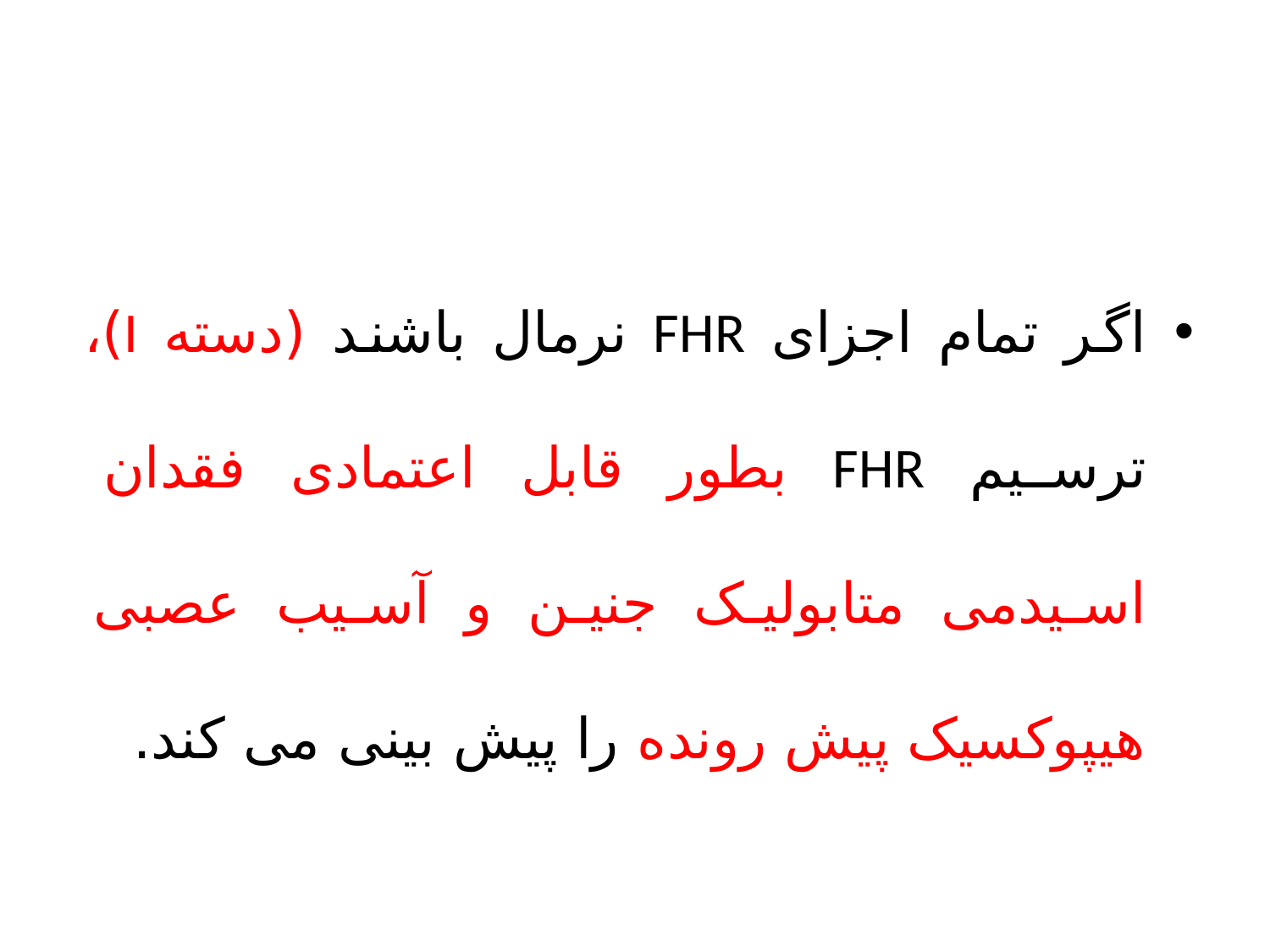

#
اگر تمام اجزای FHR نرمال باشند (دسته I)، ترسیم FHR بطور قابل اعتمادی فقدان اسیدمی متابولیک جنین و آسیب عصبی هیپوکسیک پیش رونده را پیش بینی می کند.